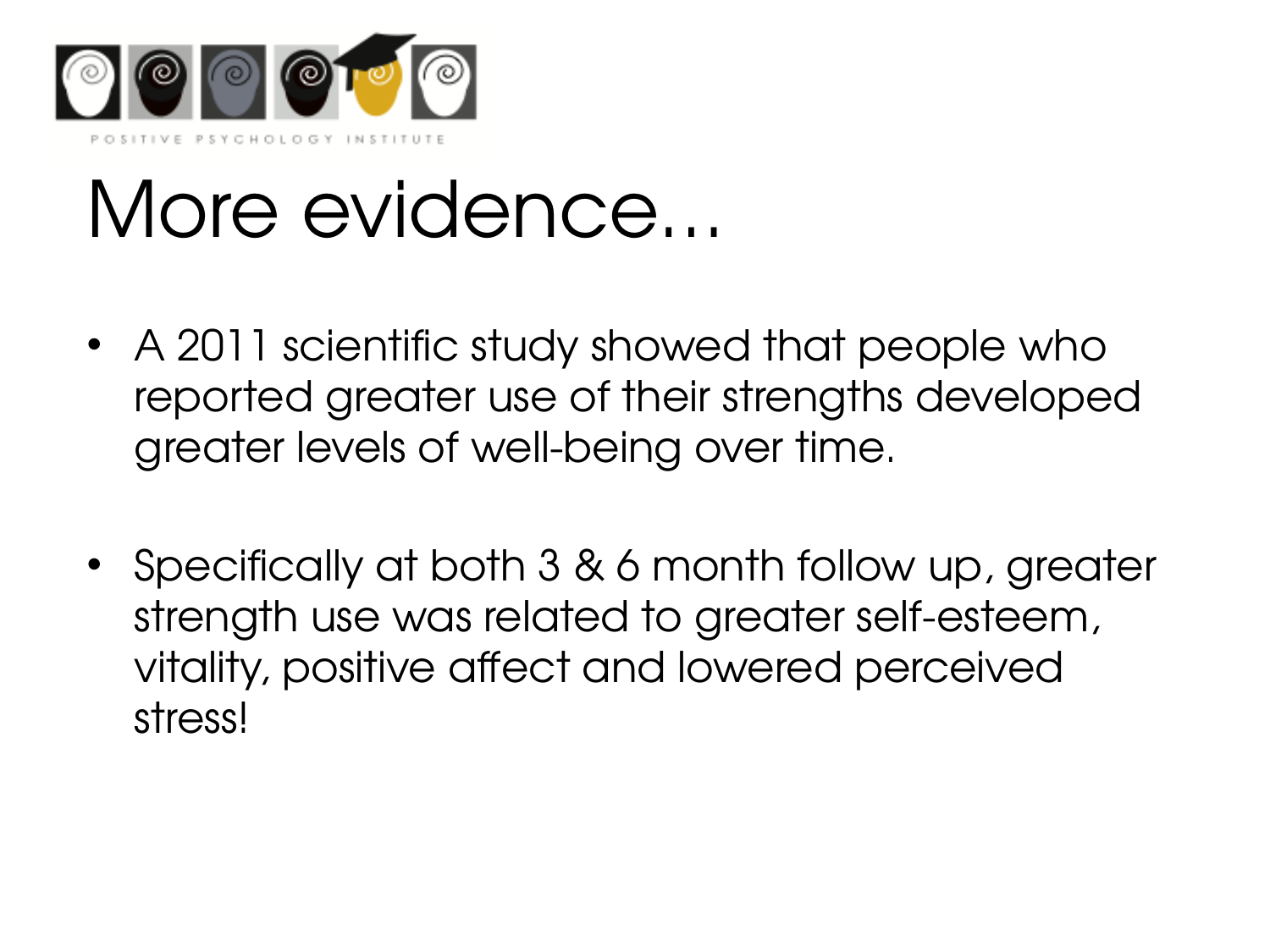

More evidence…
A 2011 scientific study showed that people who reported greater use of their strengths developed greater levels of well-being over time.

Specifically at both 3 & 6 month follow up, greater strength use was related to greater self-esteem, vitality, positive affect and lowered perceived stress!